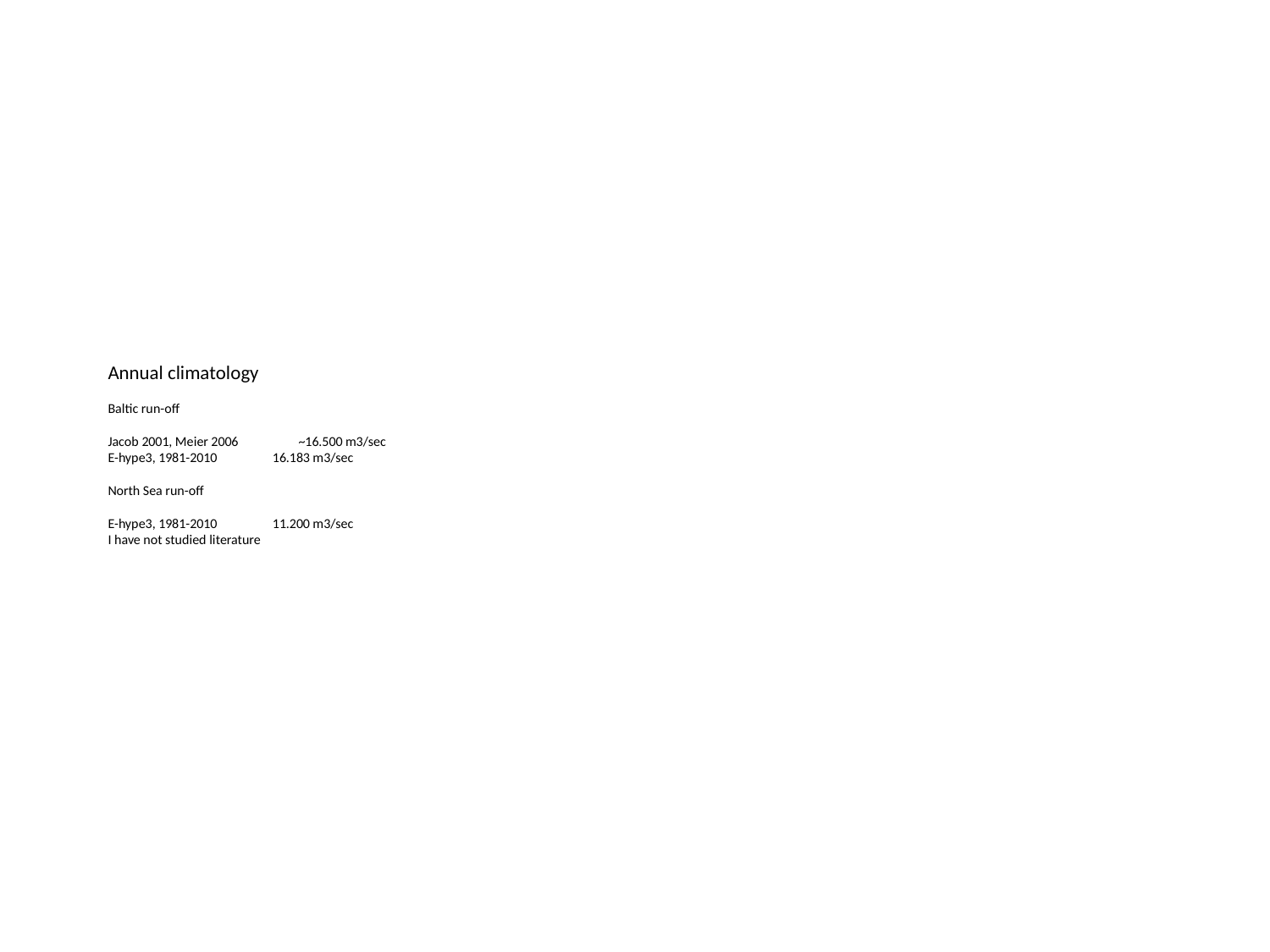

# Annual climatology Baltic run-off Jacob 2001, Meier 2006		~16.500 m3/sec E-hype3, 1981-2010		  16.183 m3/sec North Sea run-off E-hype3, 1981-2010		  11.200 m3/sec I have not studied literature